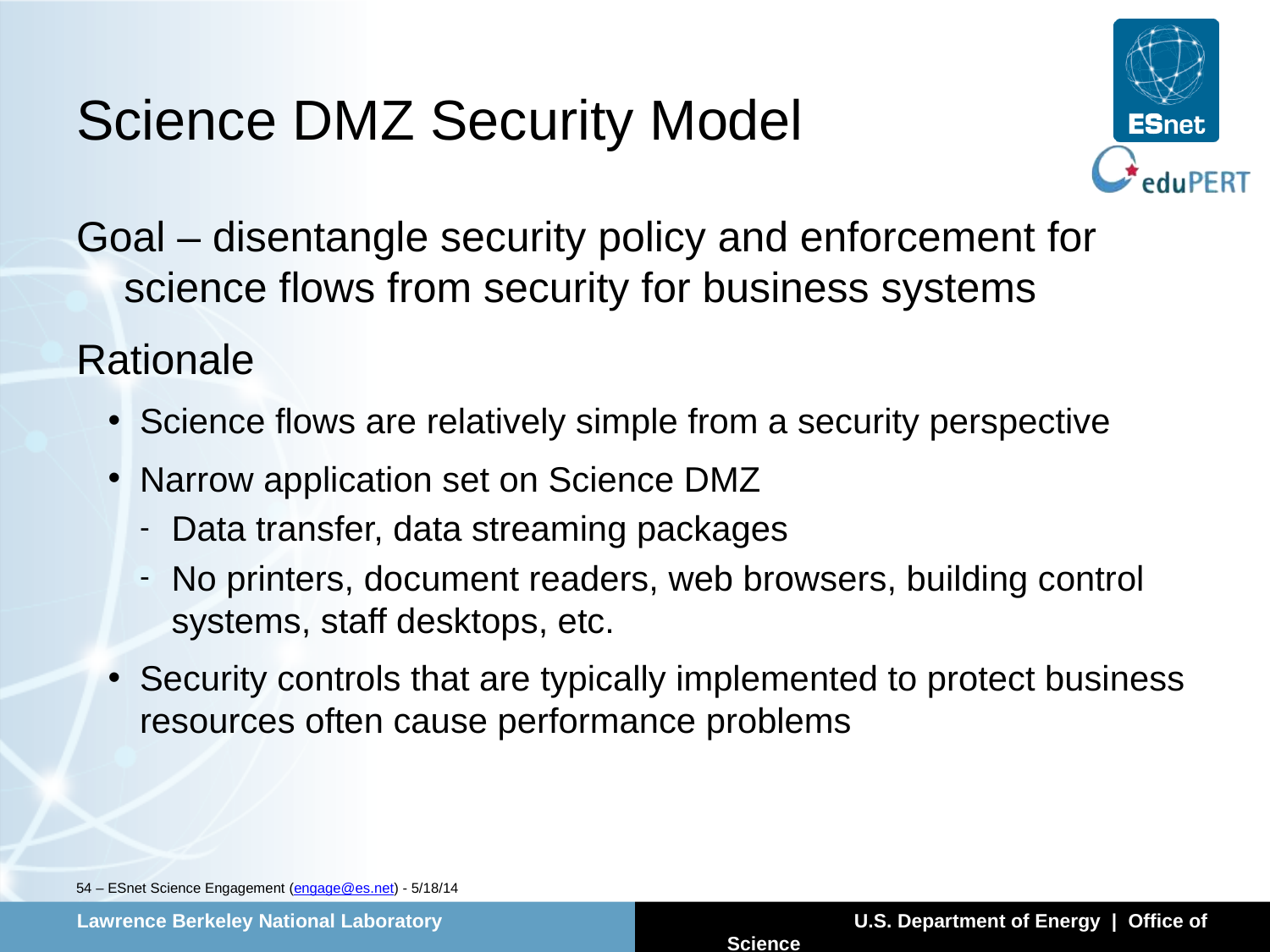

# Science DMZ Security Model
Goal – disentangle security policy and enforcement for science flows from security for business systems
Rationale
Science flows are relatively simple from a security perspective
Narrow application set on Science DMZ
Data transfer, data streaming packages
No printers, document readers, web browsers, building control systems, staff desktops, etc.
Security controls that are typically implemented to protect business resources often cause performance problems
54 – ESnet Science Engagement (engage@es.net) - 5/18/14